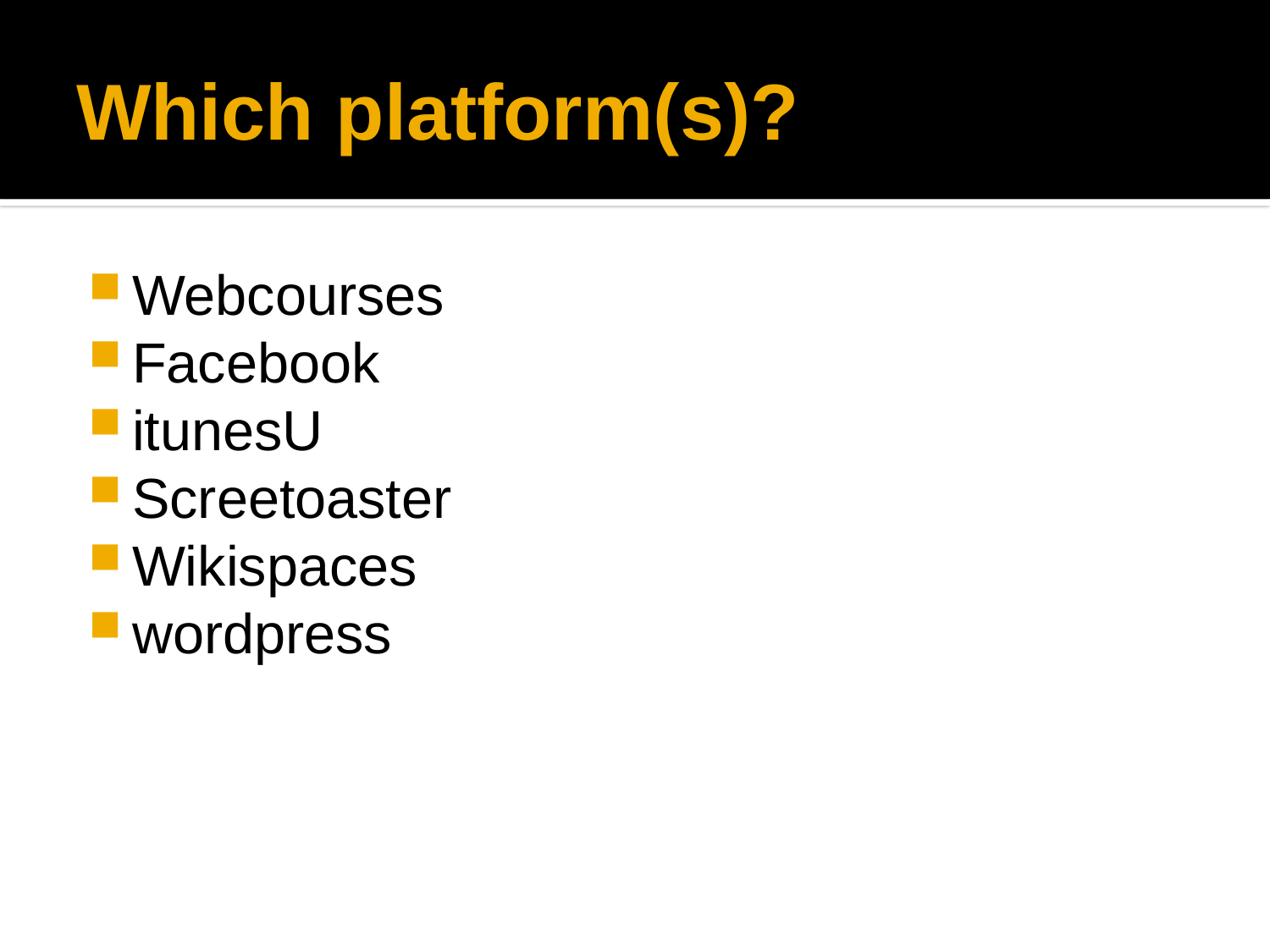

# Which platform(s)?
Webcourses
Facebook
itunesU
Screetoaster
Wikispaces
wordpress